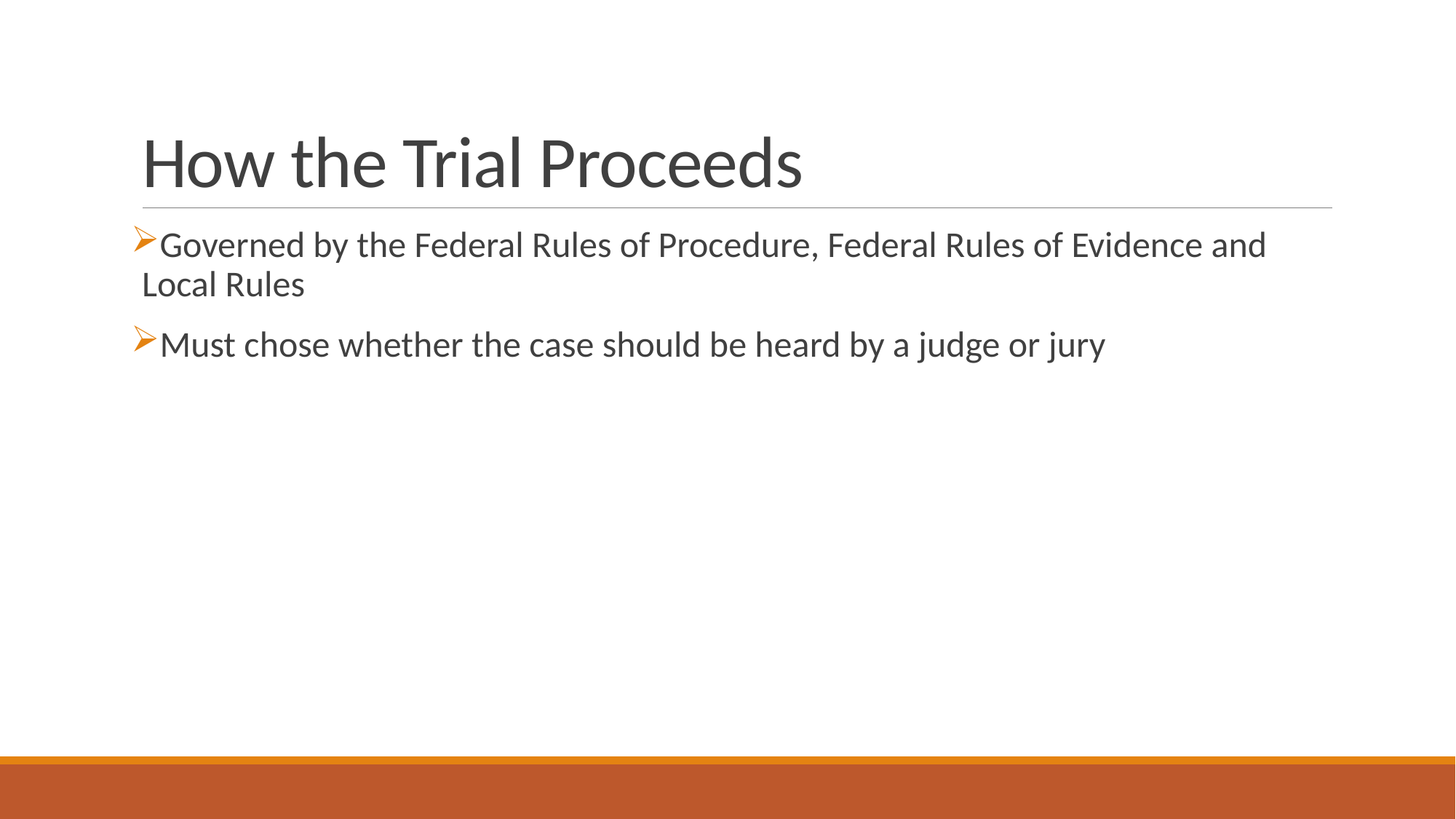

# How the Trial Proceeds
Governed by the Federal Rules of Procedure, Federal Rules of Evidence and Local Rules
Must chose whether the case should be heard by a judge or jury